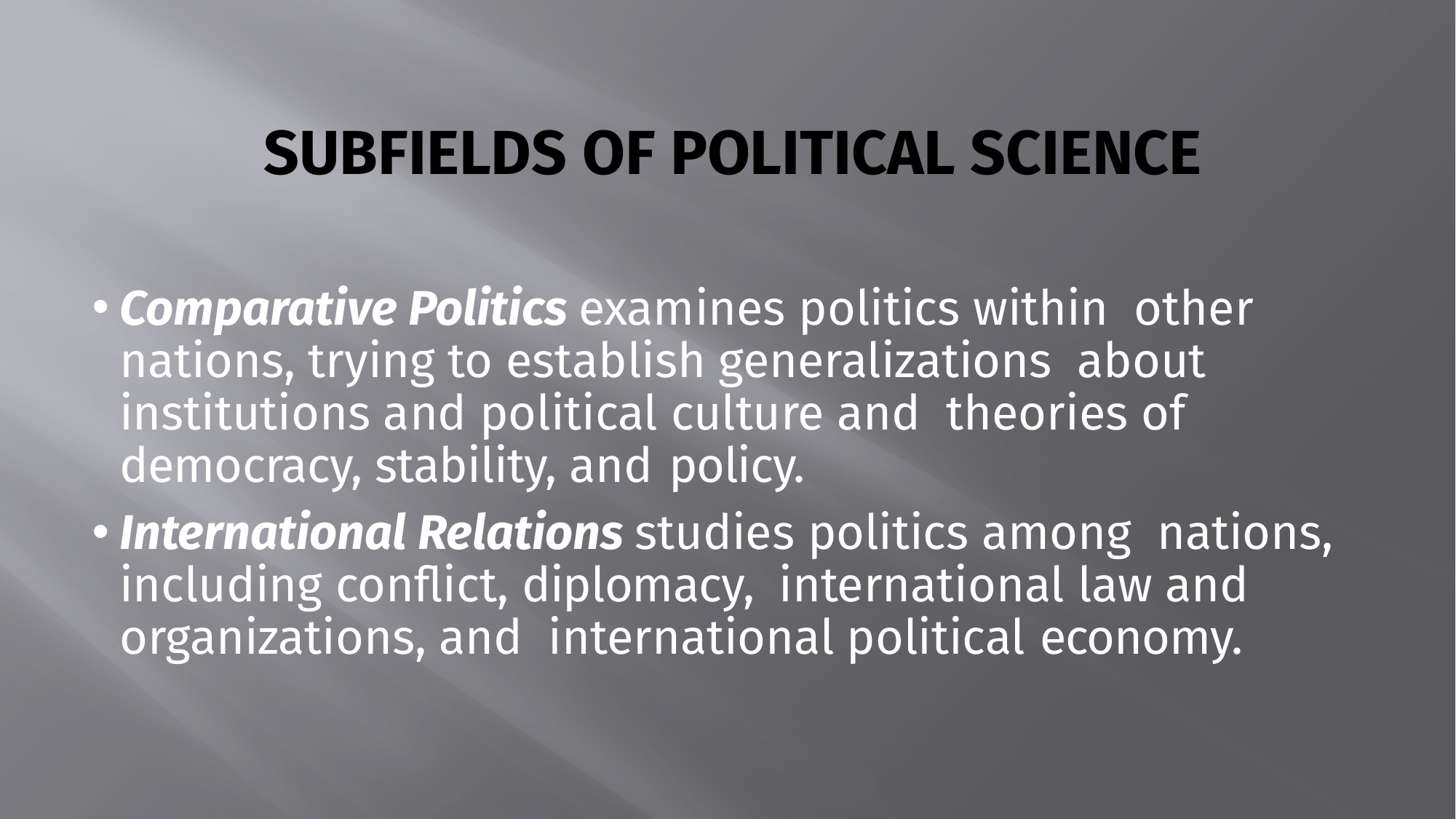

# SUBFIELDS OF POLITICAL SCIENCE
Comparative Politics examines politics within  other nations, trying to establish generalizations  about institutions and political culture and  theories of democracy, stability, and policy.
International Relations studies politics among  nations, including conflict, diplomacy,  international law and organizations, and  international political economy.